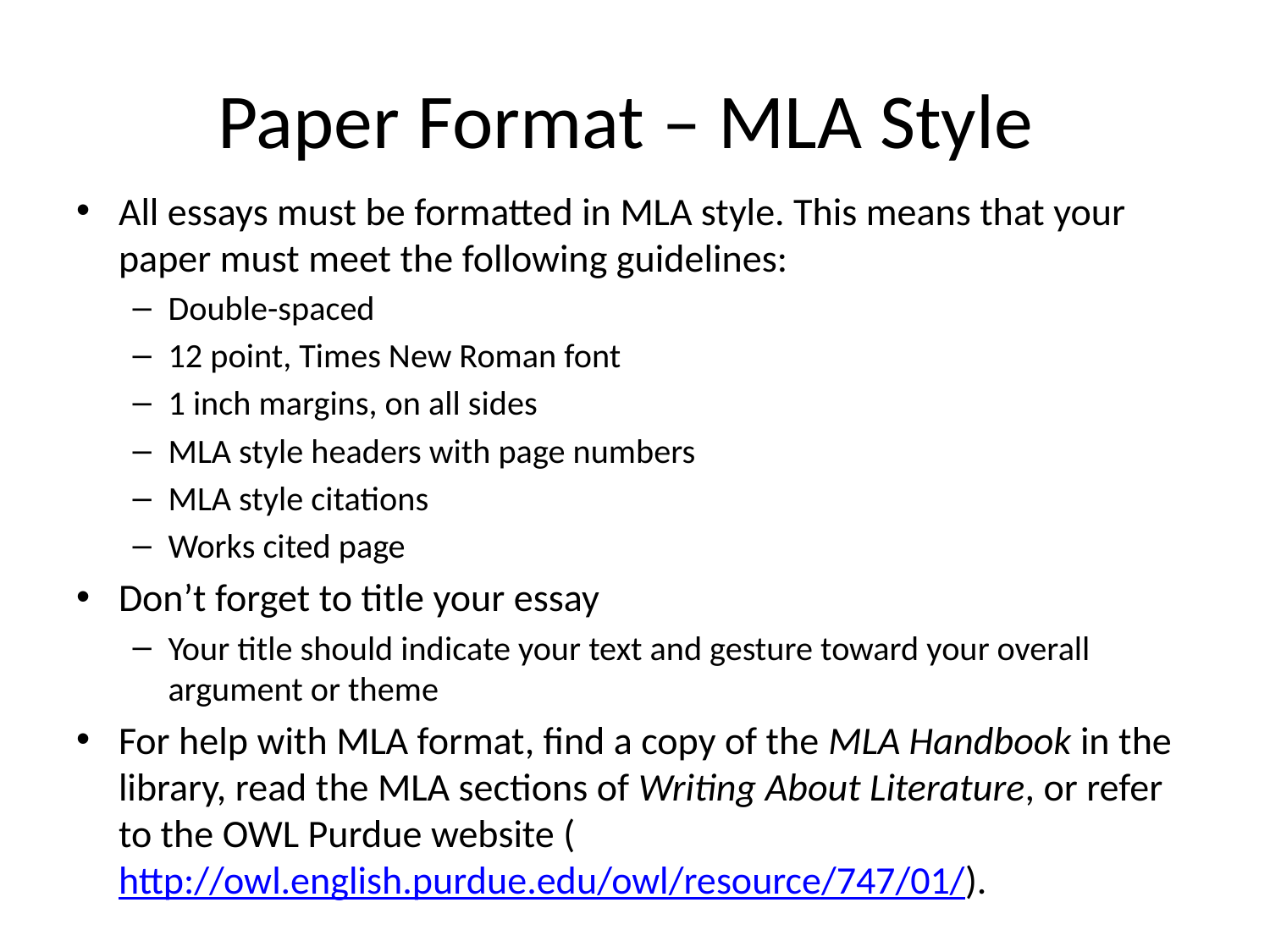

# Paper Format – MLA Style
All essays must be formatted in MLA style. This means that your paper must meet the following guidelines:
Double-spaced
12 point, Times New Roman font
1 inch margins, on all sides
MLA style headers with page numbers
MLA style citations
Works cited page
Don’t forget to title your essay
Your title should indicate your text and gesture toward your overall argument or theme
For help with MLA format, find a copy of the MLA Handbook in the library, read the MLA sections of Writing About Literature, or refer to the OWL Purdue website (http://owl.english.purdue.edu/owl/resource/747/01/).